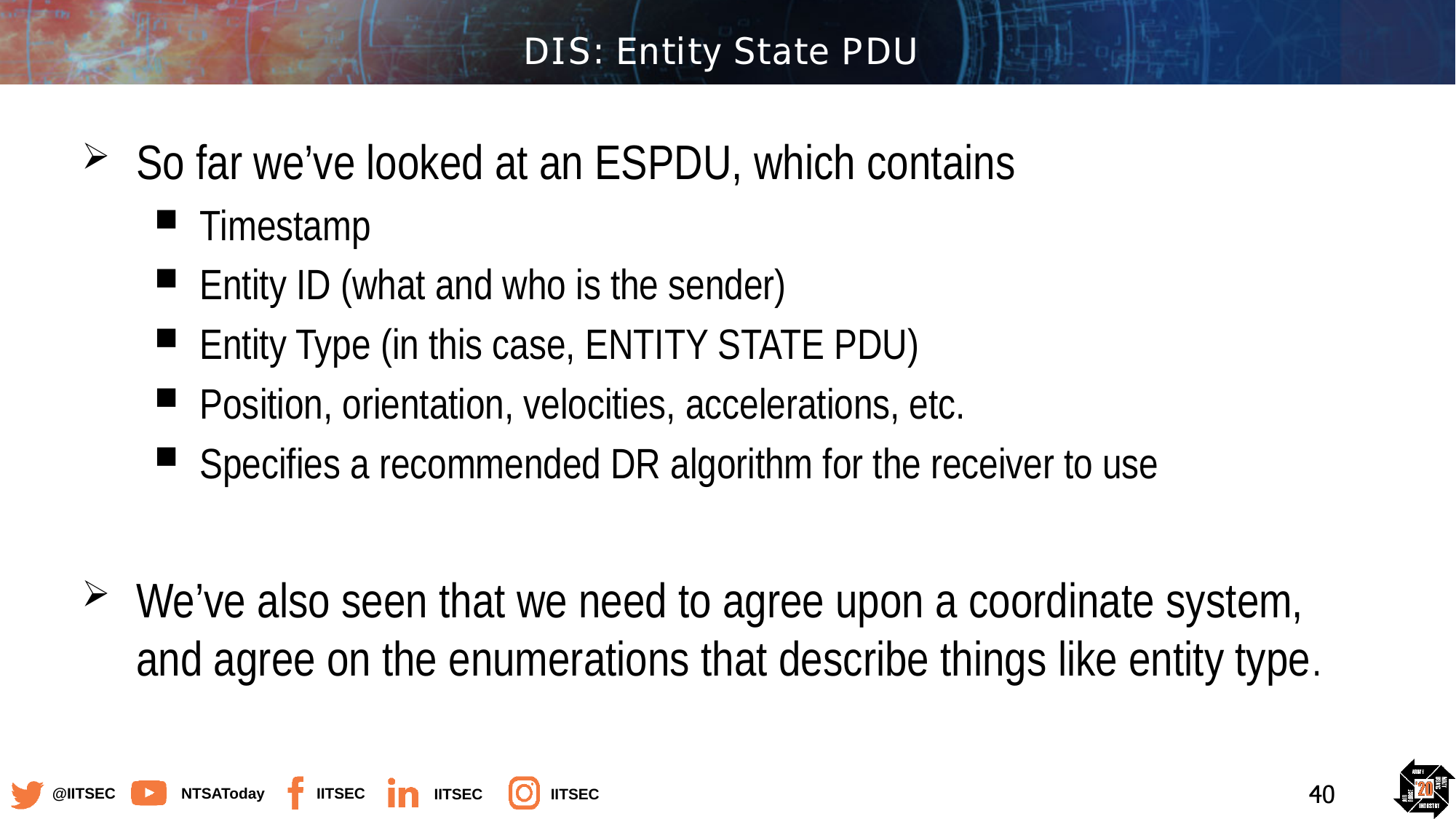

# DIS: Entity State PDU
So far we’ve looked at an ESPDU, which contains
Timestamp
Entity ID (what and who is the sender)
Entity Type (in this case, ENTITY STATE PDU)
Position, orientation, velocities, accelerations, etc.
Specifies a recommended DR algorithm for the receiver to use

We’ve also seen that we need to agree upon a coordinate system, and agree on the enumerations that describe things like entity type.
40